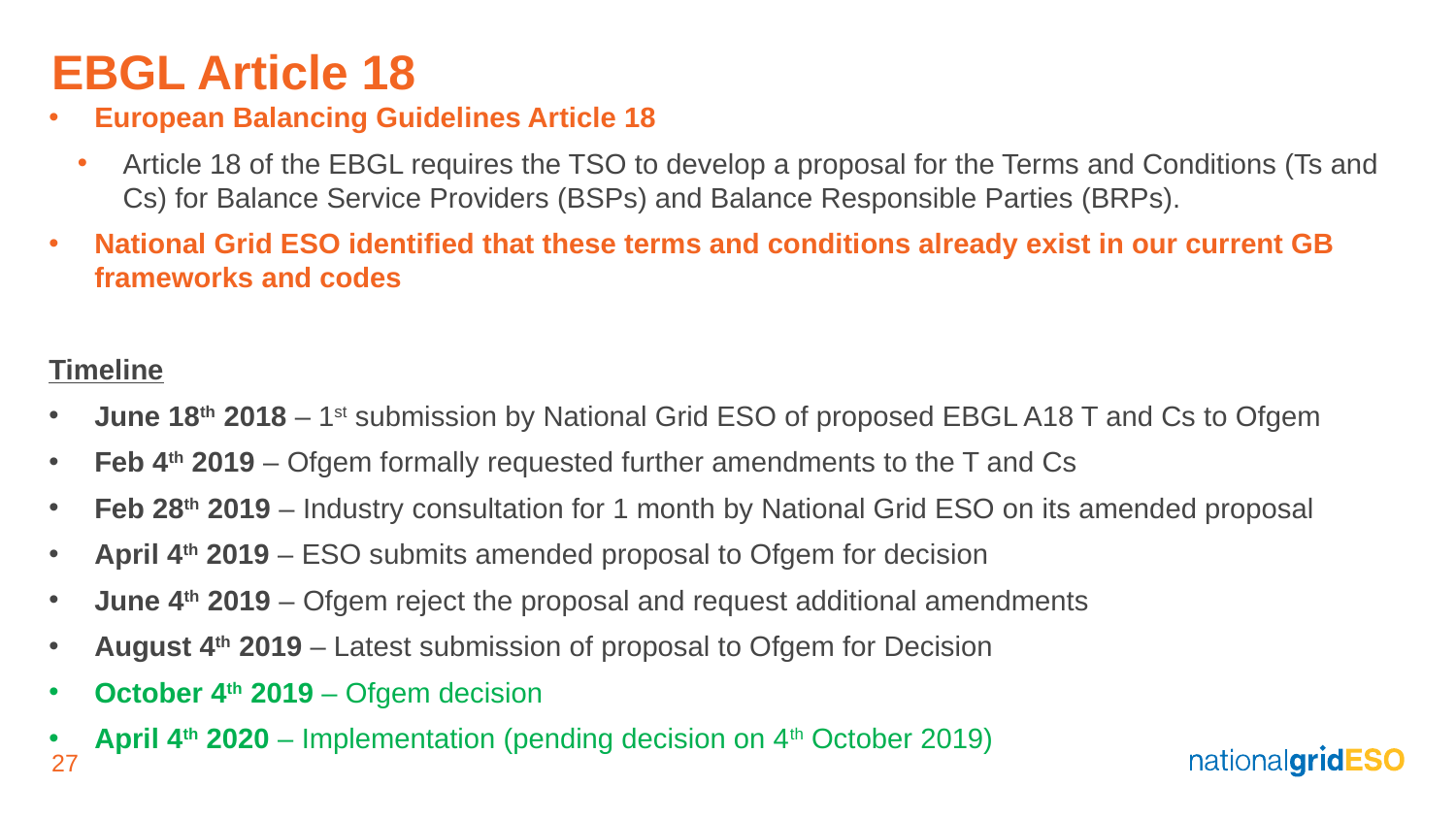

# EBGL Article 18
European Balancing Guidelines Article 18
Article 18 of the EBGL requires the TSO to develop a proposal for the Terms and Conditions (Ts and Cs) for Balance Service Providers (BSPs) and Balance Responsible Parties (BRPs).
National Grid ESO identified that these terms and conditions already exist in our current GB frameworks and codes

Timeline
June 18th 2018 – 1st submission by National Grid ESO of proposed EBGL A18 T and Cs to Ofgem
Feb 4th 2019 – Ofgem formally requested further amendments to the T and Cs
Feb 28th 2019 – Industry consultation for 1 month by National Grid ESO on its amended proposal
April 4th 2019 – ESO submits amended proposal to Ofgem for decision
June 4th 2019 – Ofgem reject the proposal and request additional amendments
August 4th 2019 – Latest submission of proposal to Ofgem for Decision
October 4th 2019 – Ofgem decision
April 4th 2020 – Implementation (pending decision on 4th October 2019)